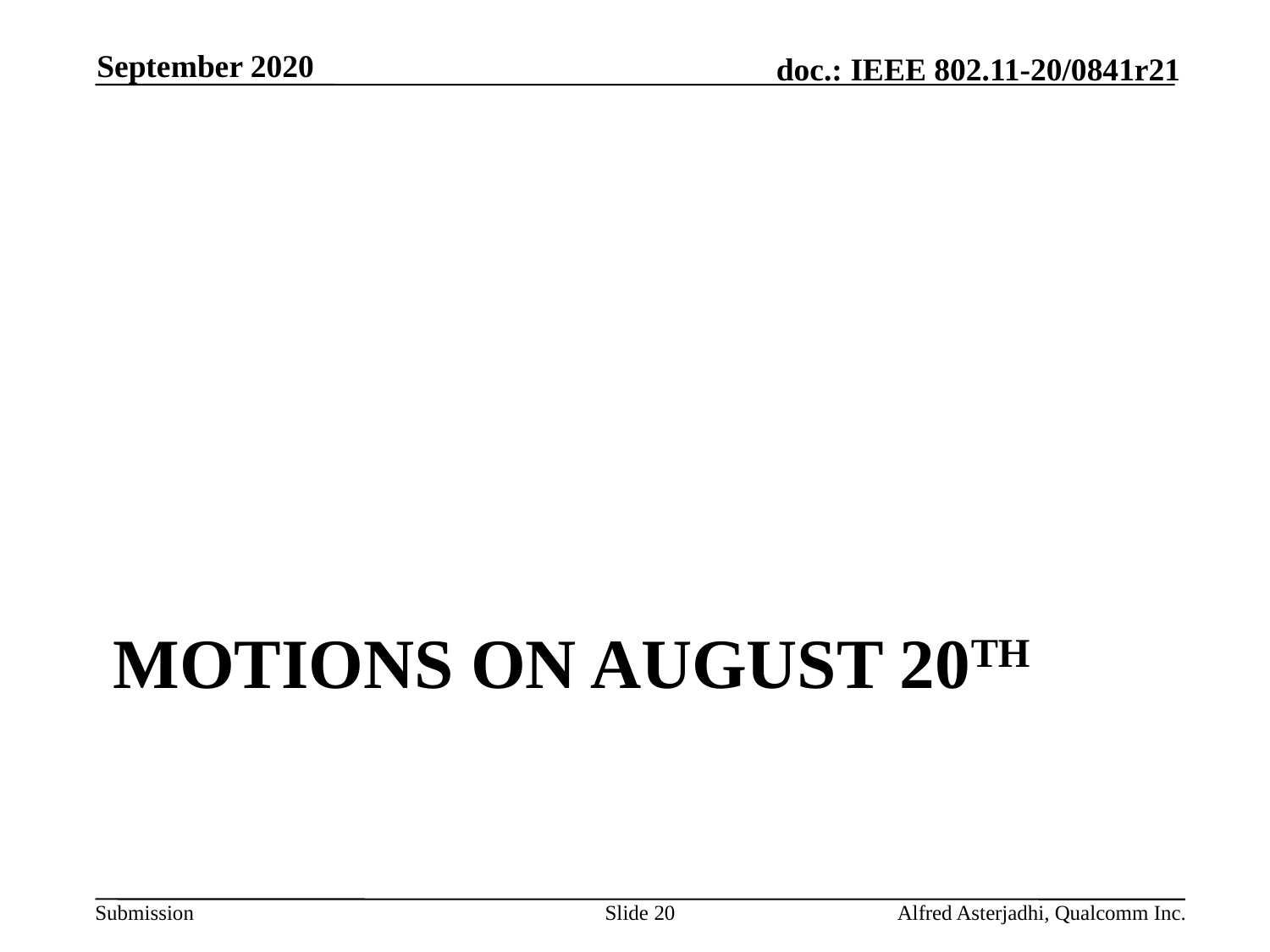

September 2020

# Motions on August 20th
Slide 20
Alfred Asterjadhi, Qualcomm Inc.